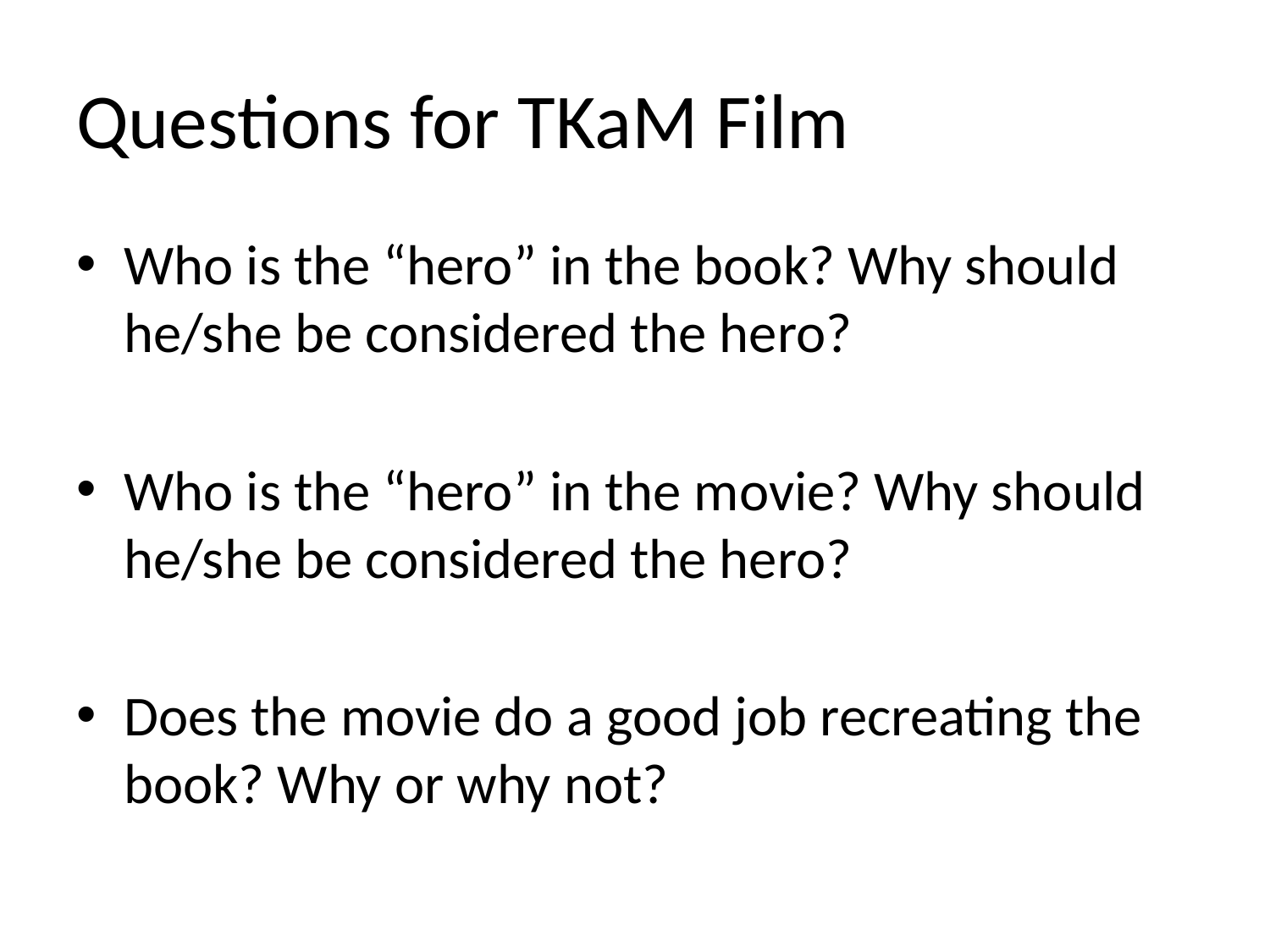

# Questions for TKaM Film
Who is the “hero” in the book? Why should he/she be considered the hero?

Who is the “hero” in the movie? Why should he/she be considered the hero?

Does the movie do a good job recreating the book? Why or why not?